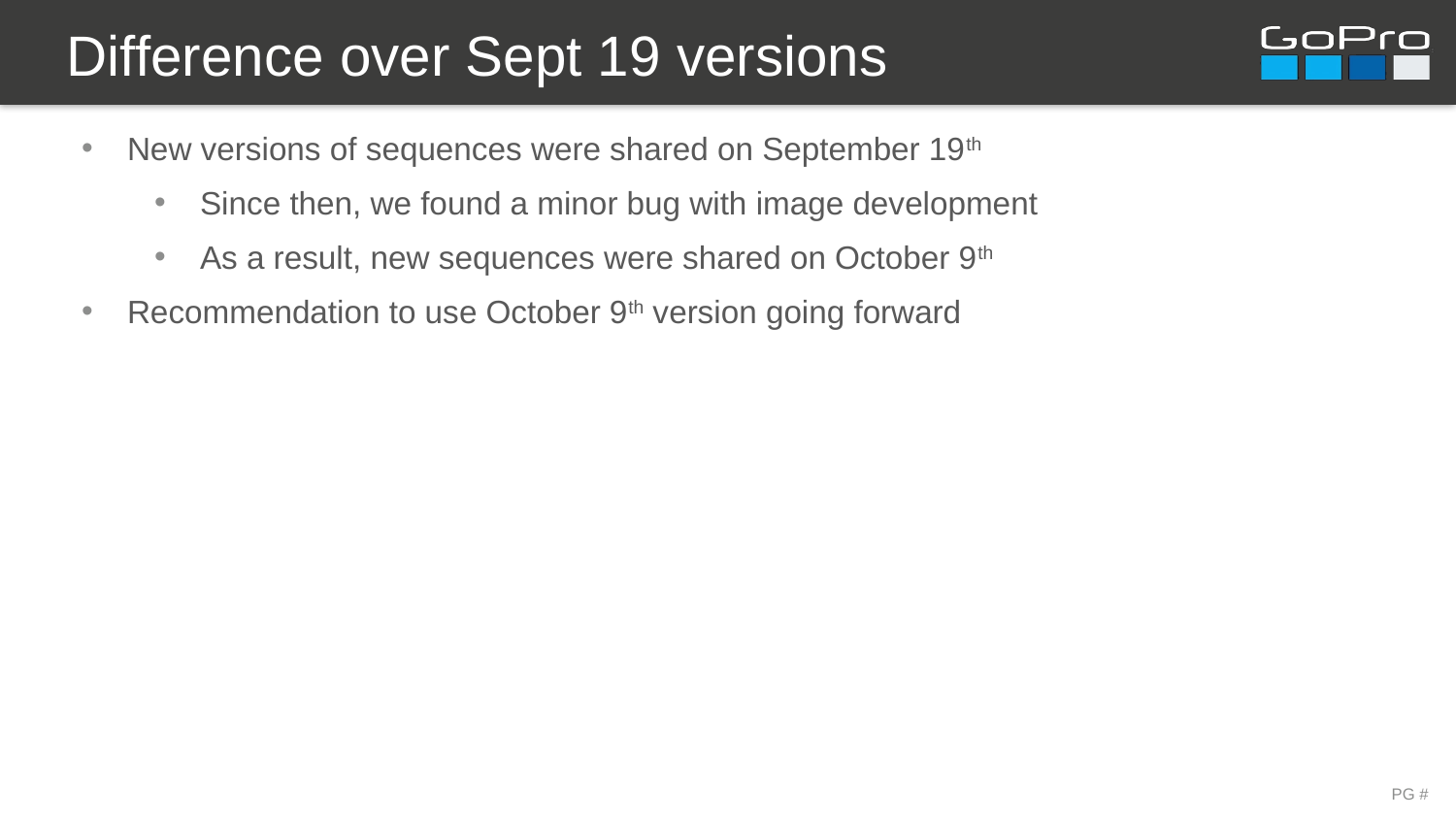

Difference over Sept 19 versions
New versions of sequences were shared on September 19th
Since then, we found a minor bug with image development
As a result, new sequences were shared on October 9th
Recommendation to use October 9th version going forward
PG #